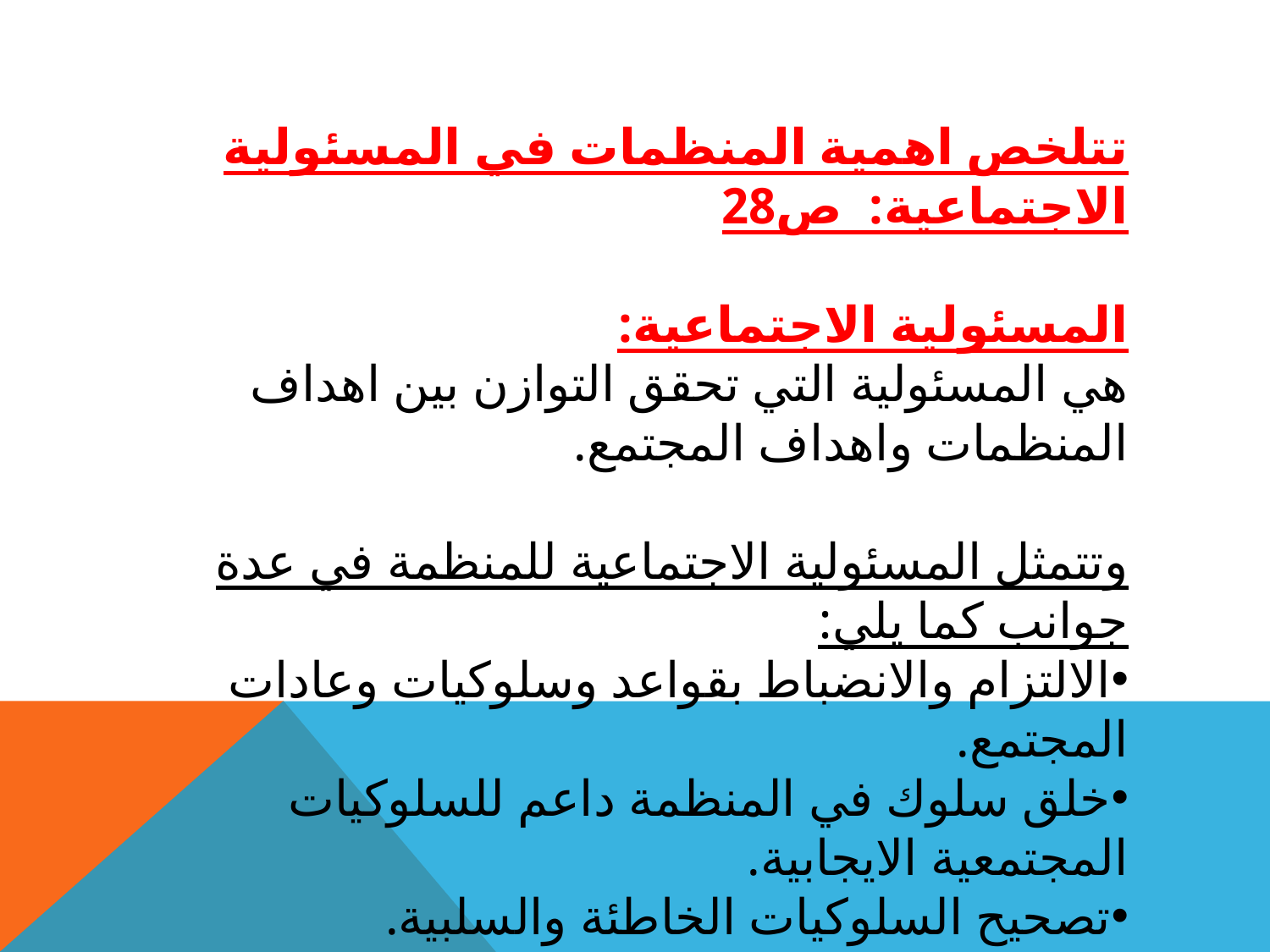

تتلخص اهمية المنظمات في المسئولية الاجتماعية:  ص28

المسئولية الاجتماعية:
هي المسئولية التي تحقق التوازن بين اهداف المنظمات واهداف المجتمع.

وتتمثل المسئولية الاجتماعية للمنظمة في عدة جوانب كما يلي:
الالتزام والانضباط بقواعد وسلوكيات وعادات المجتمع.
خلق سلوك في المنظمة داعم للسلوكيات المجتمعية الايجابية.
تصحيح السلوكيات الخاطئة والسلبية.